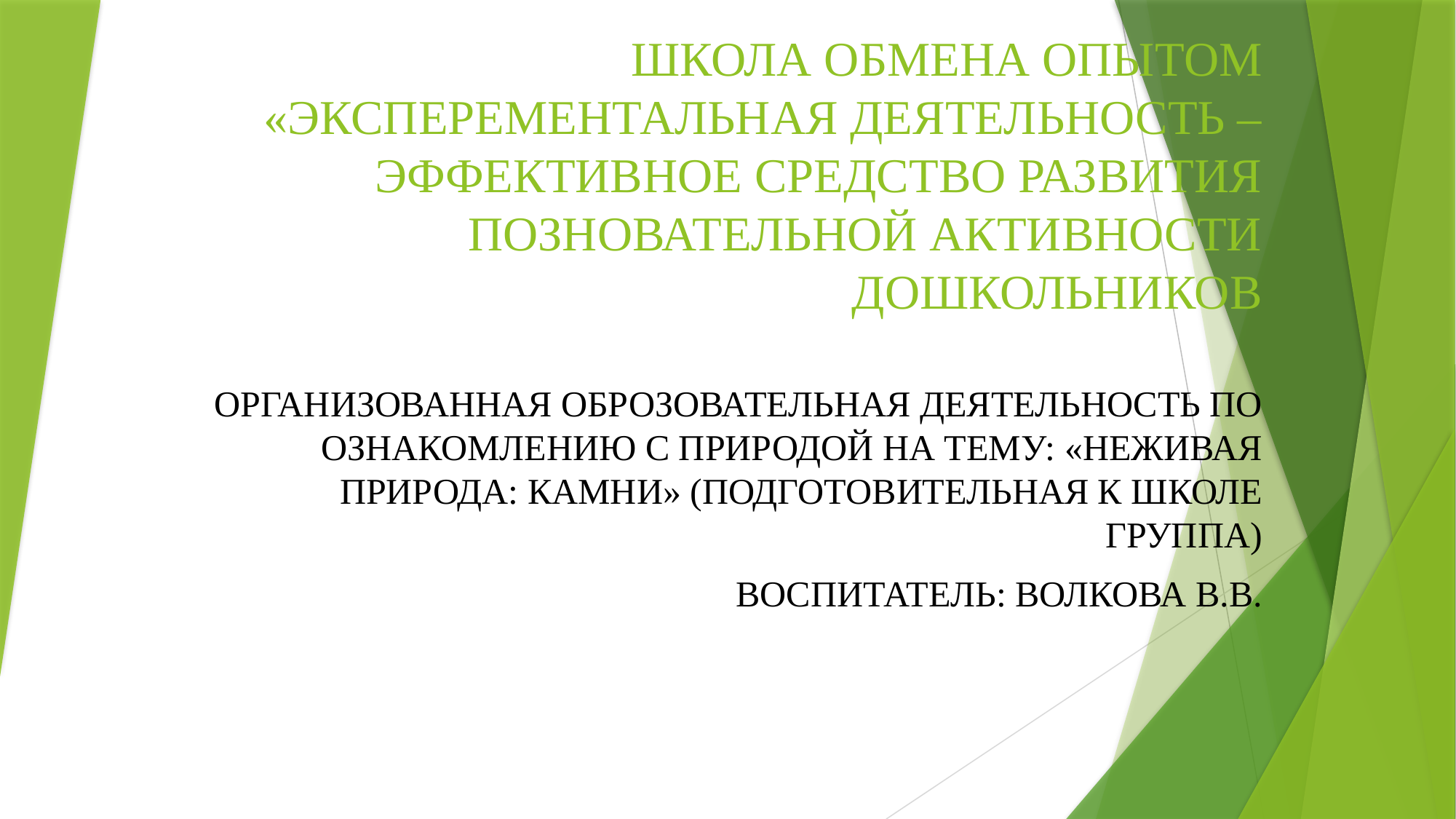

# ШКОЛА ОБМЕНА ОПЫТОМ «ЭКСПЕРЕМЕНТАЛЬНАЯ ДЕЯТЕЛЬНОСТЬ – ЭФФЕКТИВНОЕ СРЕДСТВО РАЗВИТИЯ ПОЗНОВАТЕЛЬНОЙ АКТИВНОСТИ ДОШКОЛЬНИКОВ
ОРГАНИЗОВАННАЯ ОБРОЗОВАТЕЛЬНАЯ ДЕЯТЕЛЬНОСТЬ ПО ОЗНАКОМЛЕНИЮ С ПРИРОДОЙ НА ТЕМУ: «НЕЖИВАЯ ПРИРОДА: КАМНИ» (ПОДГОТОВИТЕЛЬНАЯ К ШКОЛЕ ГРУППА)
ВОСПИТАТЕЛЬ: ВОЛКОВА В.В.